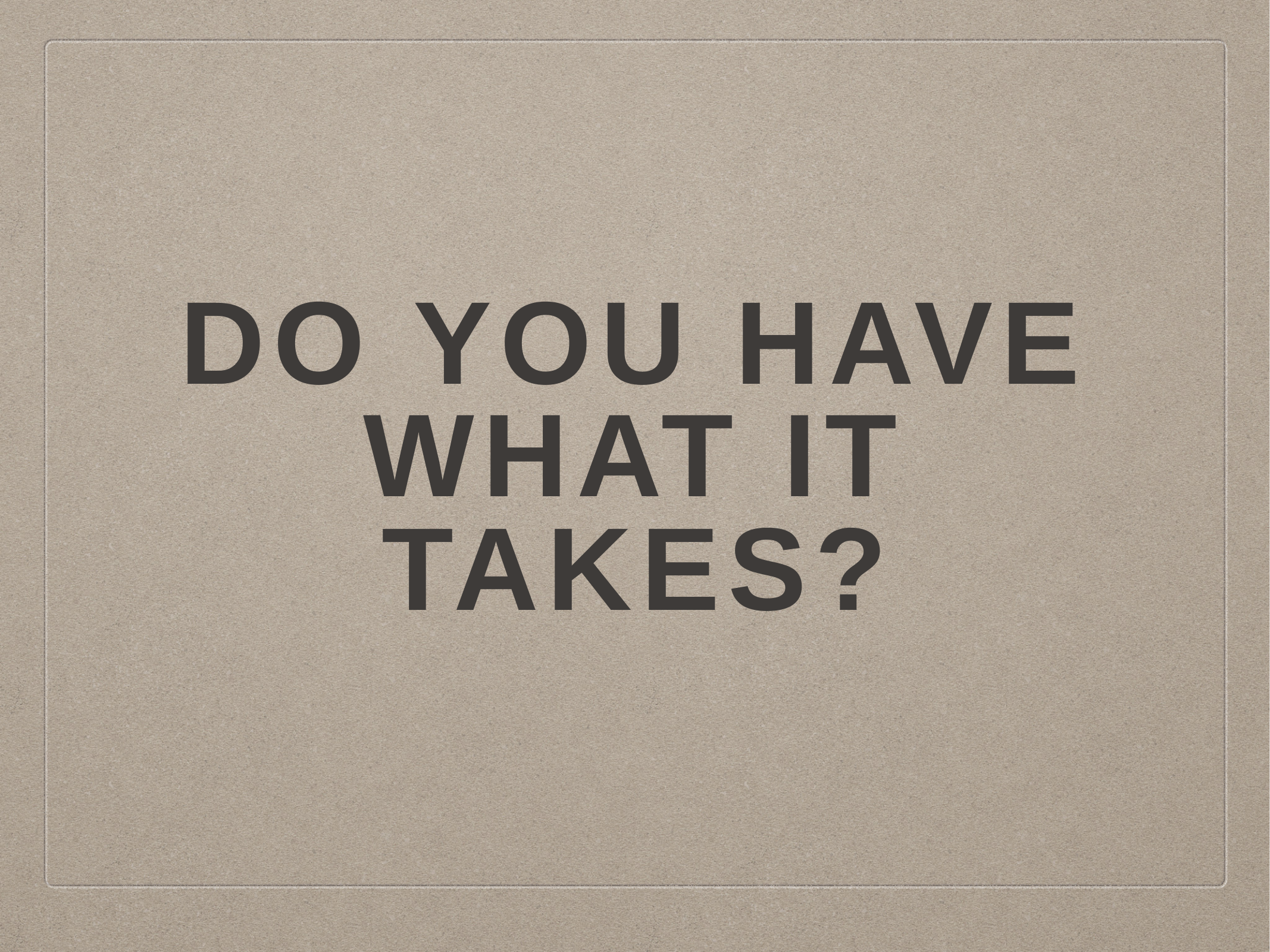

# do you have what it takes?